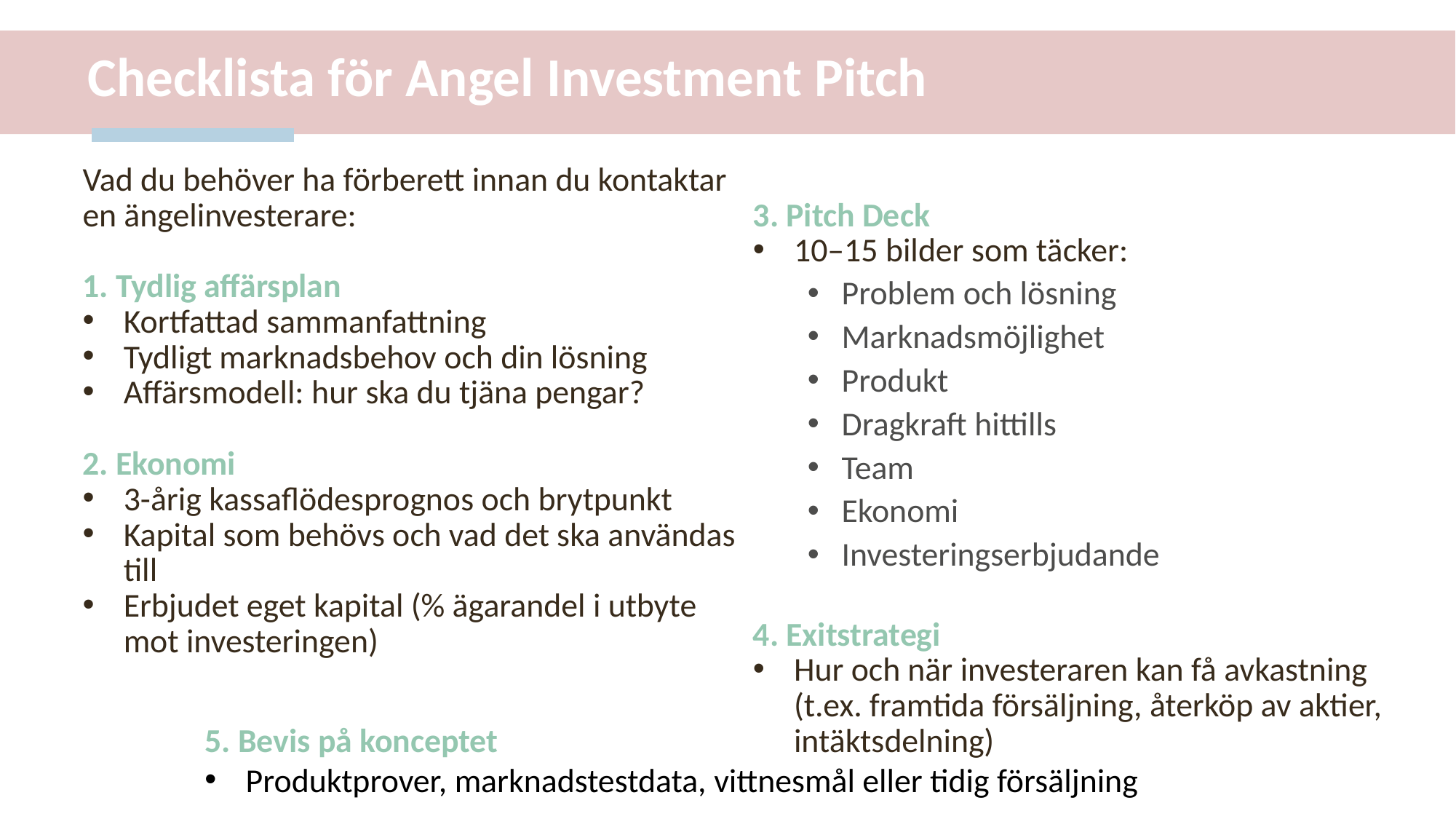

Checklista för Angel Investment Pitch

Vad du behöver ha förberett innan du kontaktar en ängelinvesterare:

1. Tydlig affärsplan
Kortfattad sammanfattning
Tydligt marknadsbehov och din lösning
Affärsmodell: hur ska du tjäna pengar?

2. Ekonomi
3-årig kassaflödesprognos och brytpunkt
Kapital som behövs och vad det ska användas till
Erbjudet eget kapital (% ägarandel i utbyte mot investeringen)

3. Pitch Deck
10–15 bilder som täcker:
Problem och lösning
Marknadsmöjlighet
Produkt
Dragkraft hittills
Team
Ekonomi
Investeringserbjudande

4. Exitstrategi
Hur och när investeraren kan få avkastning (t.ex. framtida försäljning, återköp av aktier, intäktsdelning)

5. Bevis på konceptet
Produktprover, marknadstestdata, vittnesmål eller tidig försäljning